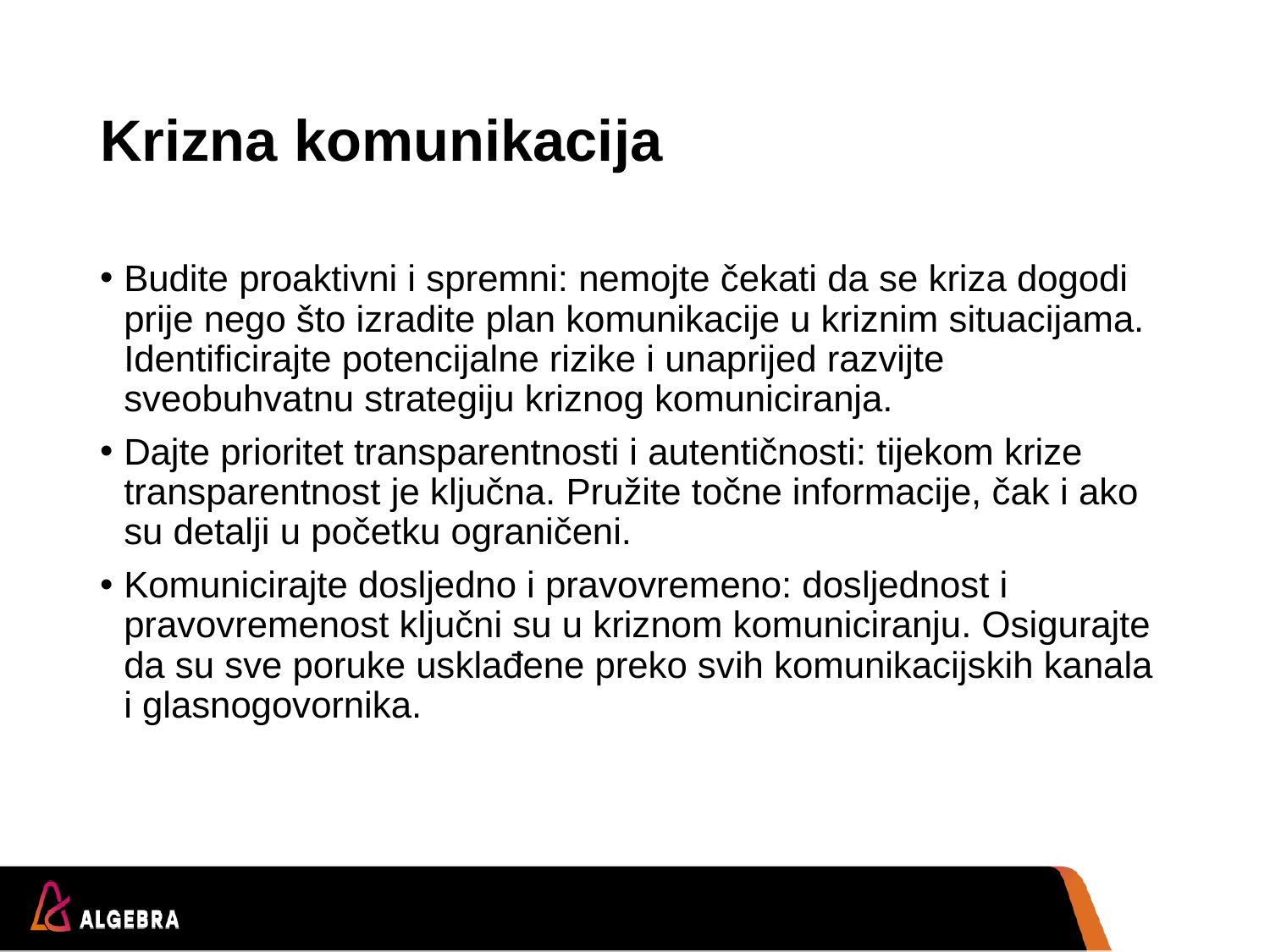

# Krizna komunikacija
Budite proaktivni i spremni: nemojte čekati da se kriza dogodi prije nego što izradite plan komunikacije u kriznim situacijama. Identificirajte potencijalne rizike i unaprijed razvijte sveobuhvatnu strategiju kriznog komuniciranja.
Dajte prioritet transparentnosti i autentičnosti: tijekom krize transparentnost je ključna. Pružite točne informacije, čak i ako su detalji u početku ograničeni.
Komunicirajte dosljedno i pravovremeno: dosljednost i pravovremenost ključni su u kriznom komuniciranju. Osigurajte da su sve poruke usklađene preko svih komunikacijskih kanala i glasnogovornika.